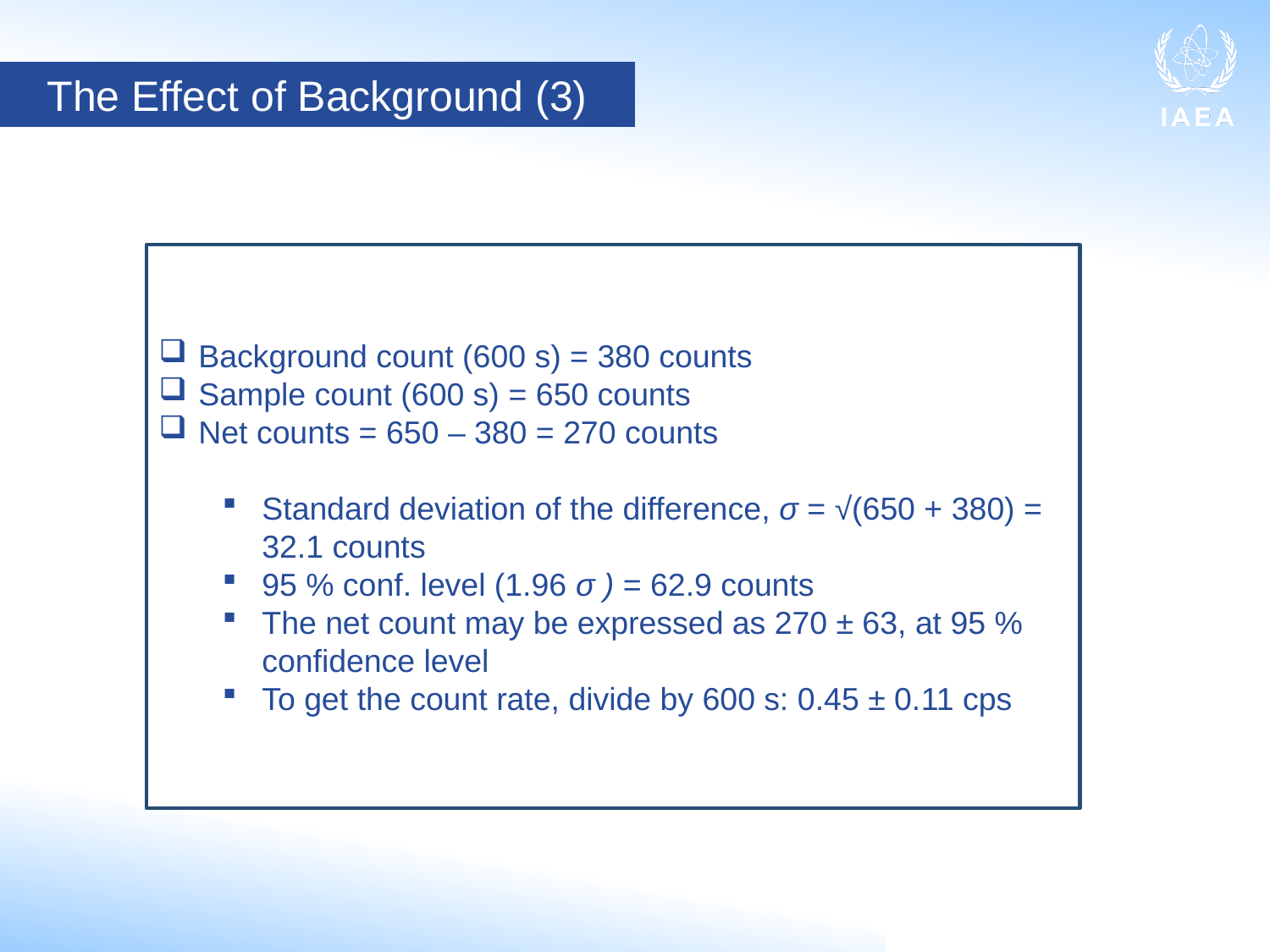

The Effect of Background (3)
Background count (600 s) = 380 counts
Sample count (600 s) = 650 counts
Net counts = 650 – 380 = 270 counts

Standard deviation of the difference, σ = √(650 + 380) = 32.1 counts
95 % conf. level (1.96 σ ) = 62.9 counts
The net count may be expressed as 270 ± 63, at 95 % confidence level
To get the count rate, divide by 600 s: 0.45 ± 0.11 cps